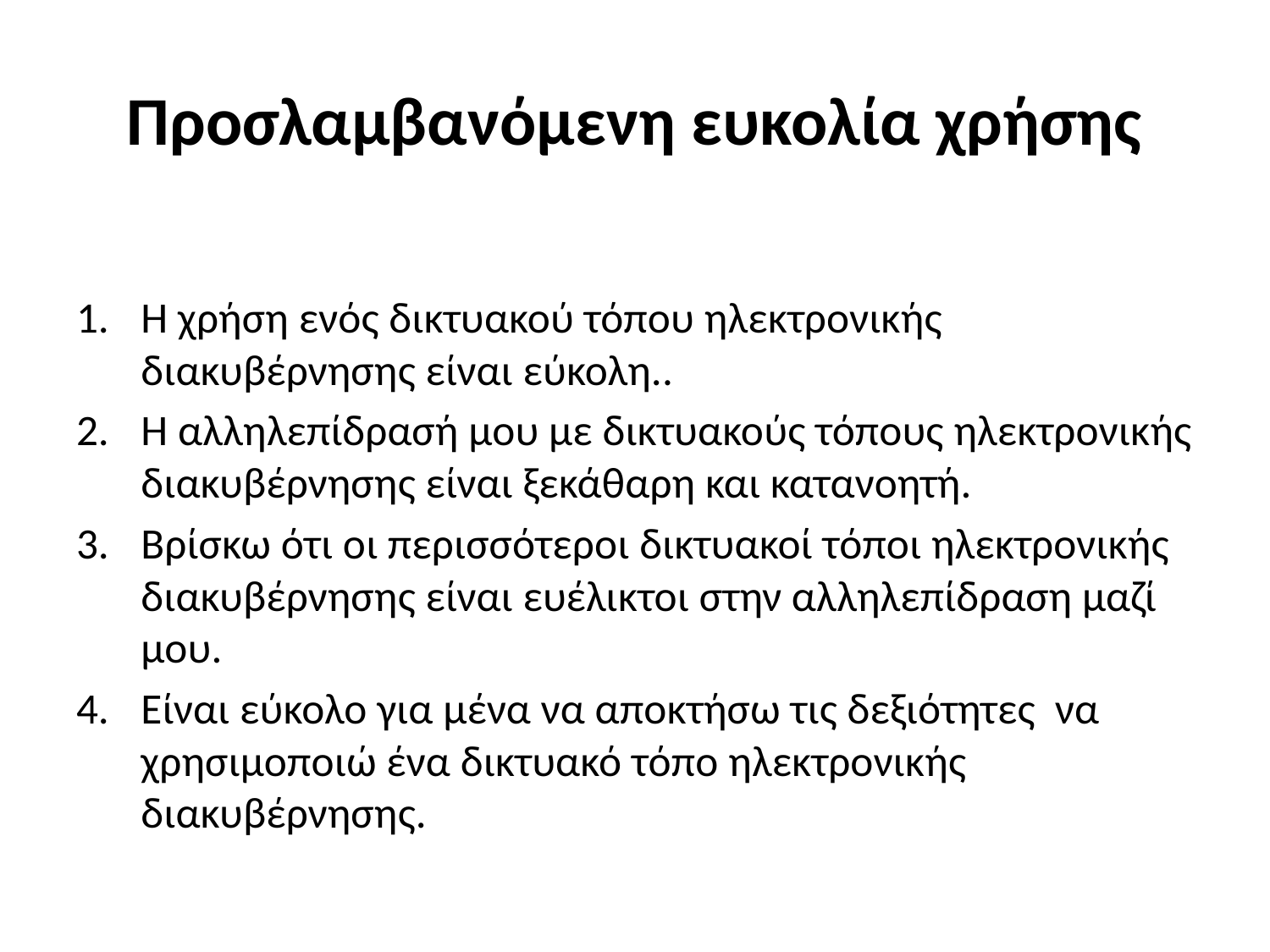

# Προσλαμβανόμενη ευκολία χρήσης

Η χρήση ενός δικτυακού τόπου ηλεκτρονικής διακυβέρνησης είναι εύκολη..
Η αλληλεπίδρασή μου με δικτυακούς τόπους ηλεκτρονικής διακυβέρνησης είναι ξεκάθαρη και κατανοητή.
Βρίσκω ότι οι περισσότεροι δικτυακοί τόποι ηλεκτρονικής διακυβέρνησης είναι ευέλικτοι στην αλληλεπίδραση μαζί μου.
Είναι εύκολο για μένα να αποκτήσω τις δεξιότητες  να χρησιμοποιώ ένα δικτυακό τόπο ηλεκτρονικής διακυβέρνησης.